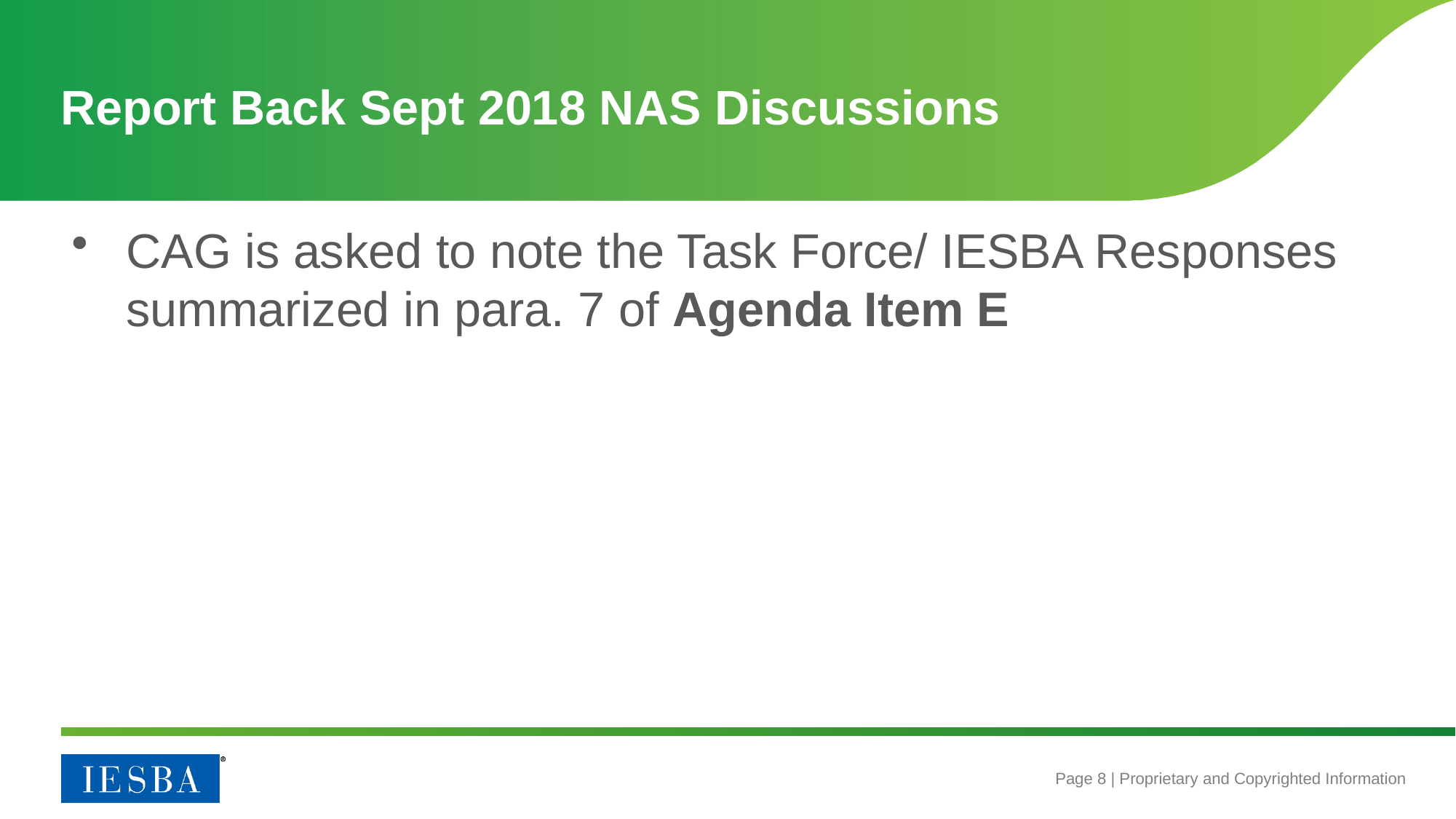

# Report Back Sept 2018 NAS Discussions
CAG is asked to note the Task Force/ IESBA Responses summarized in para. 7 of Agenda Item E